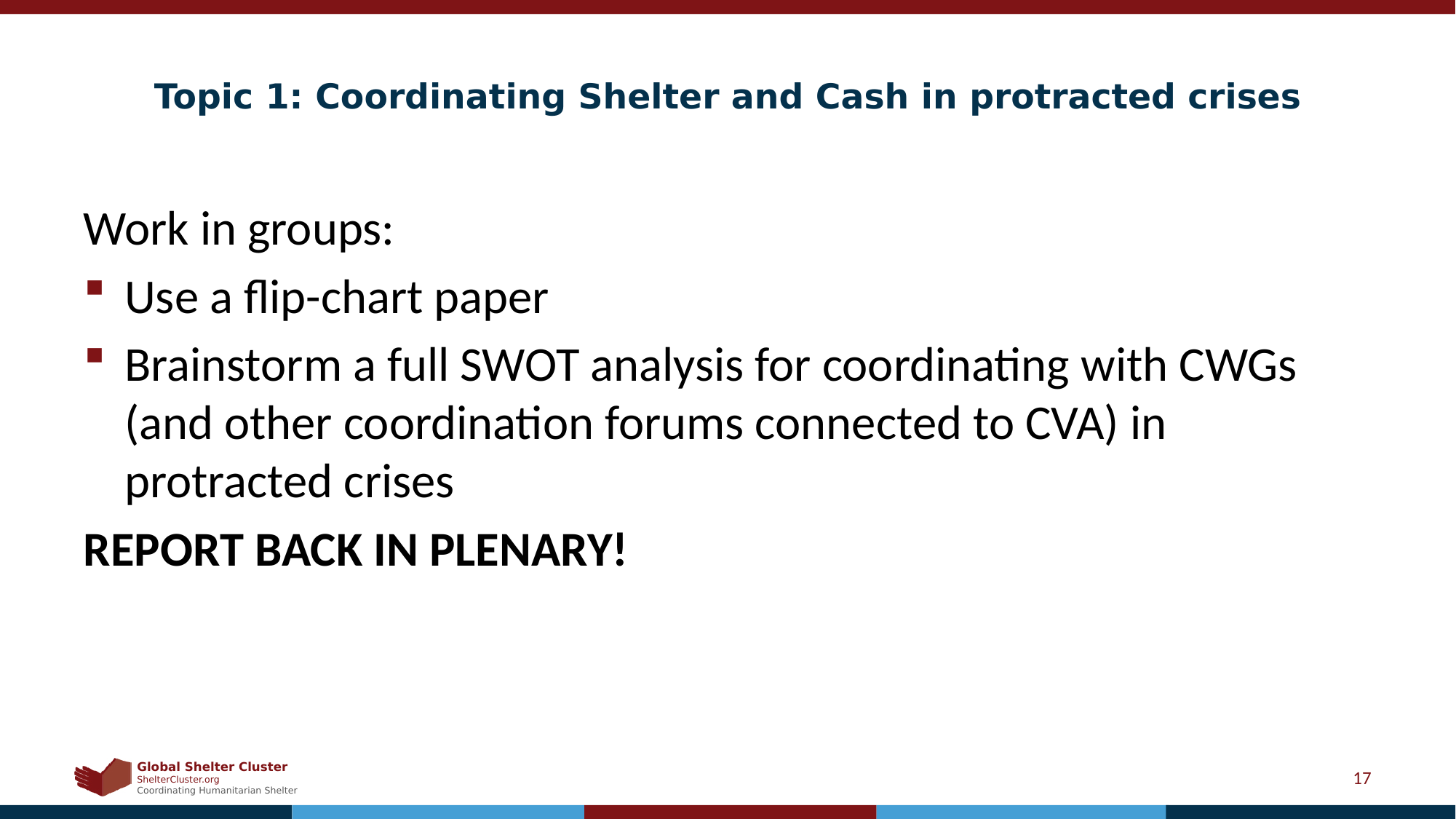

# Topic 1: Coordinating Shelter and Cash in protracted crises
Work in groups:
Use a flip-chart paper
Brainstorm a full SWOT analysis for coordinating with CWGs (and other coordination forums connected to CVA) in protracted crises
REPORT BACK IN PLENARY!
17